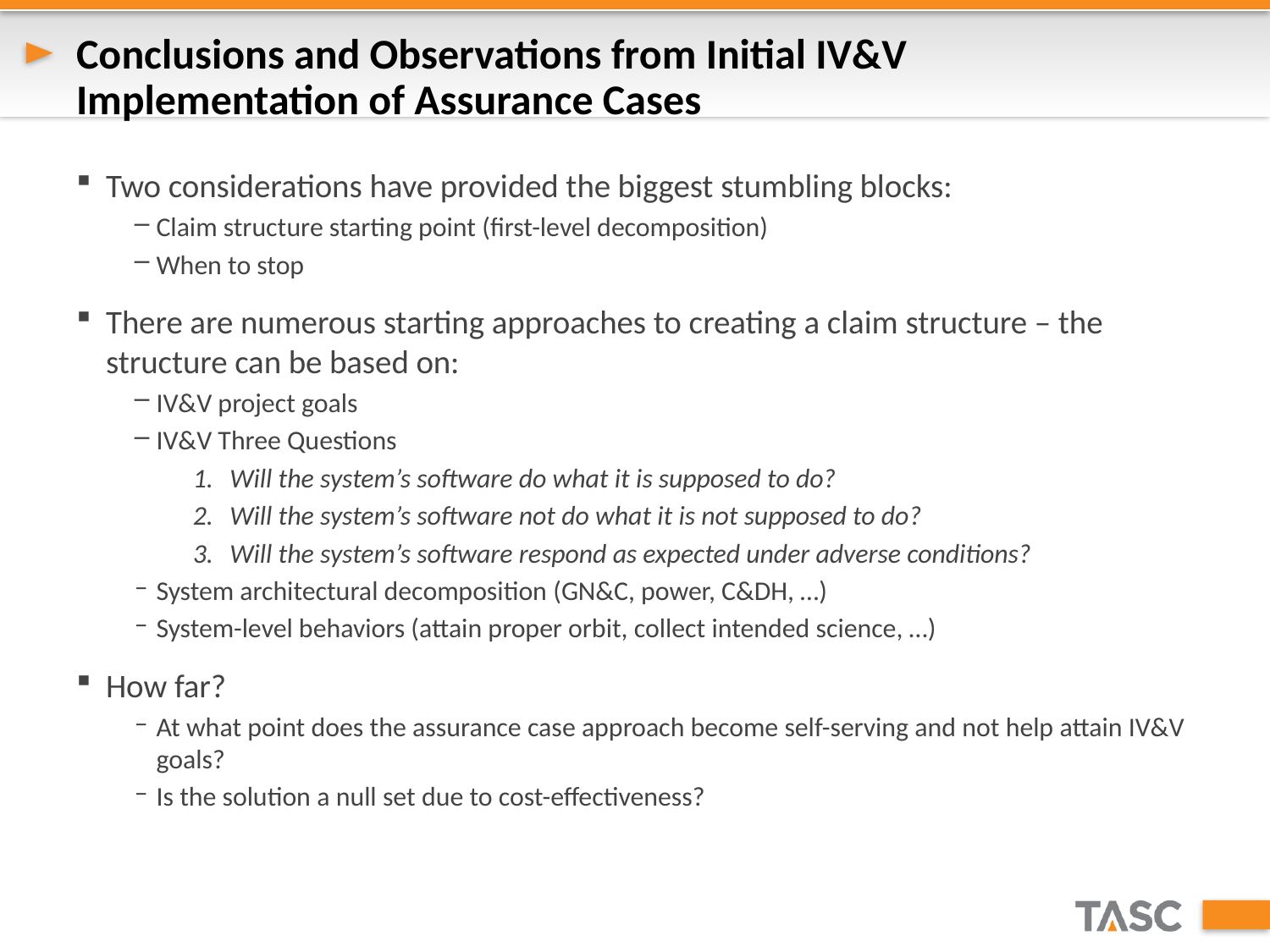

# Conclusions and Observations from Initial IV&V Implementation of Assurance Cases
Two considerations have provided the biggest stumbling blocks:
Claim structure starting point (first-level decomposition)
When to stop
There are numerous starting approaches to creating a claim structure – the structure can be based on:
IV&V project goals
IV&V Three Questions
Will the system’s software do what it is supposed to do?
Will the system’s software not do what it is not supposed to do?
Will the system’s software respond as expected under adverse conditions?
System architectural decomposition (GN&C, power, C&DH, …)
System-level behaviors (attain proper orbit, collect intended science, …)
How far?
At what point does the assurance case approach become self-serving and not help attain IV&V goals?
Is the solution a null set due to cost-effectiveness?